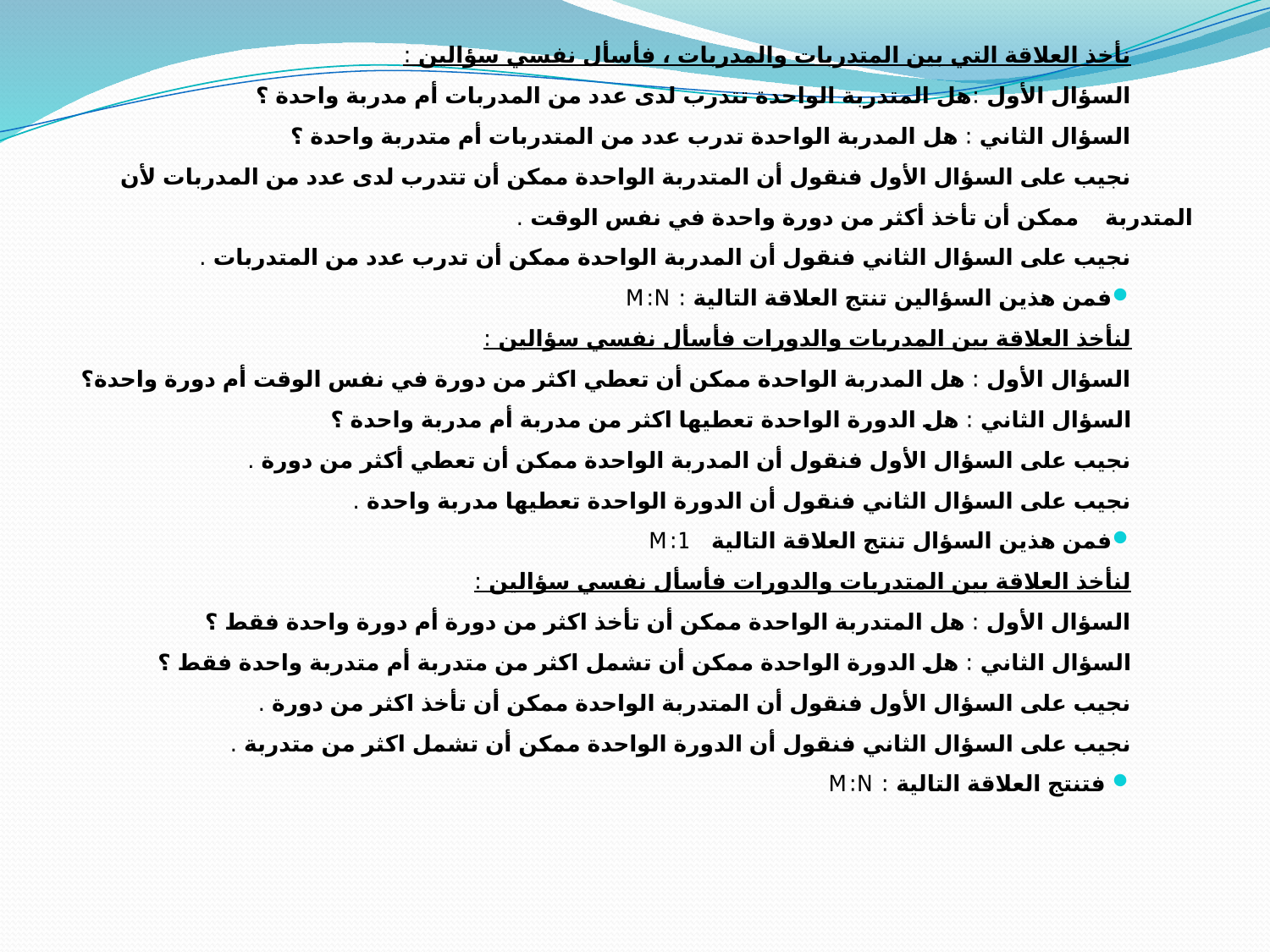

نأخذ العلاقة التي بين المتدربات والمدربات ، فأسأل نفسي سؤالين :
السؤال الأول :هل المتدربة الواحدة تتدرب لدى عدد من المدربات أم مدربة واحدة ؟
السؤال الثاني : هل المدربة الواحدة تدرب عدد من المتدربات أم متدربة واحدة ؟
نجيب على السؤال الأول فنقول أن المتدربة الواحدة ممكن أن تتدرب لدى عدد من المدربات لأن المتدربة    ممكن أن تأخذ أكثر من دورة واحدة في نفس الوقت .
نجيب على السؤال الثاني فنقول أن المدربة الواحدة ممكن أن تدرب عدد من المتدربات .
فمن هذين السؤالين تنتج العلاقة التالية : M:N
لنأخذ العلاقة بين المدربات والدورات فأسأل نفسي سؤالين :
السؤال الأول : هل المدربة الواحدة ممكن أن تعطي اكثر من دورة في نفس الوقت أم دورة واحدة؟
السؤال الثاني : هل الدورة الواحدة تعطيها اكثر من مدربة أم مدربة واحدة ؟
نجيب على السؤال الأول فنقول أن المدربة الواحدة ممكن أن تعطي أكثر من دورة .
نجيب على السؤال الثاني فنقول أن الدورة الواحدة تعطيها مدربة واحدة .
فمن هذين السؤال تنتج العلاقة التالية   1:M
لنأخذ العلاقة بين المتدربات والدورات فأسأل نفسي سؤالين :
السؤال الأول : هل المتدربة الواحدة ممكن أن تأخذ اكثر من دورة أم دورة واحدة فقط ؟
السؤال الثاني : هل الدورة الواحدة ممكن أن تشمل اكثر من متدربة أم متدربة واحدة فقط ؟
نجيب على السؤال الأول فنقول أن المتدربة الواحدة ممكن أن تأخذ اكثر من دورة .
نجيب على السؤال الثاني فنقول أن الدورة الواحدة ممكن أن تشمل اكثر من متدربة .
 فتنتج العلاقة التالية : M:N